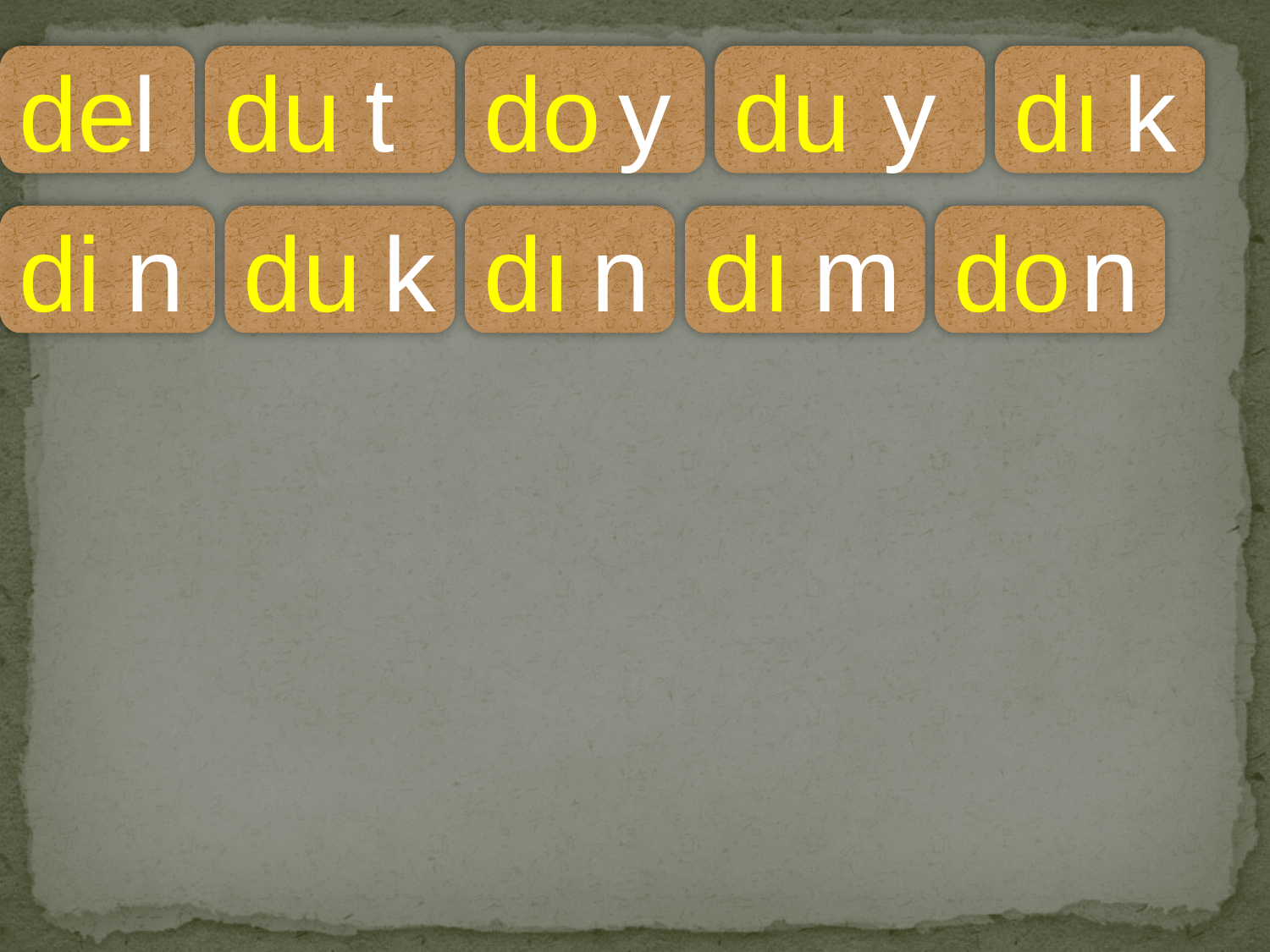

de
l
du
t
do
y
du
y
dı
k
di
n
du
k
dı
n
dı
m
do
n